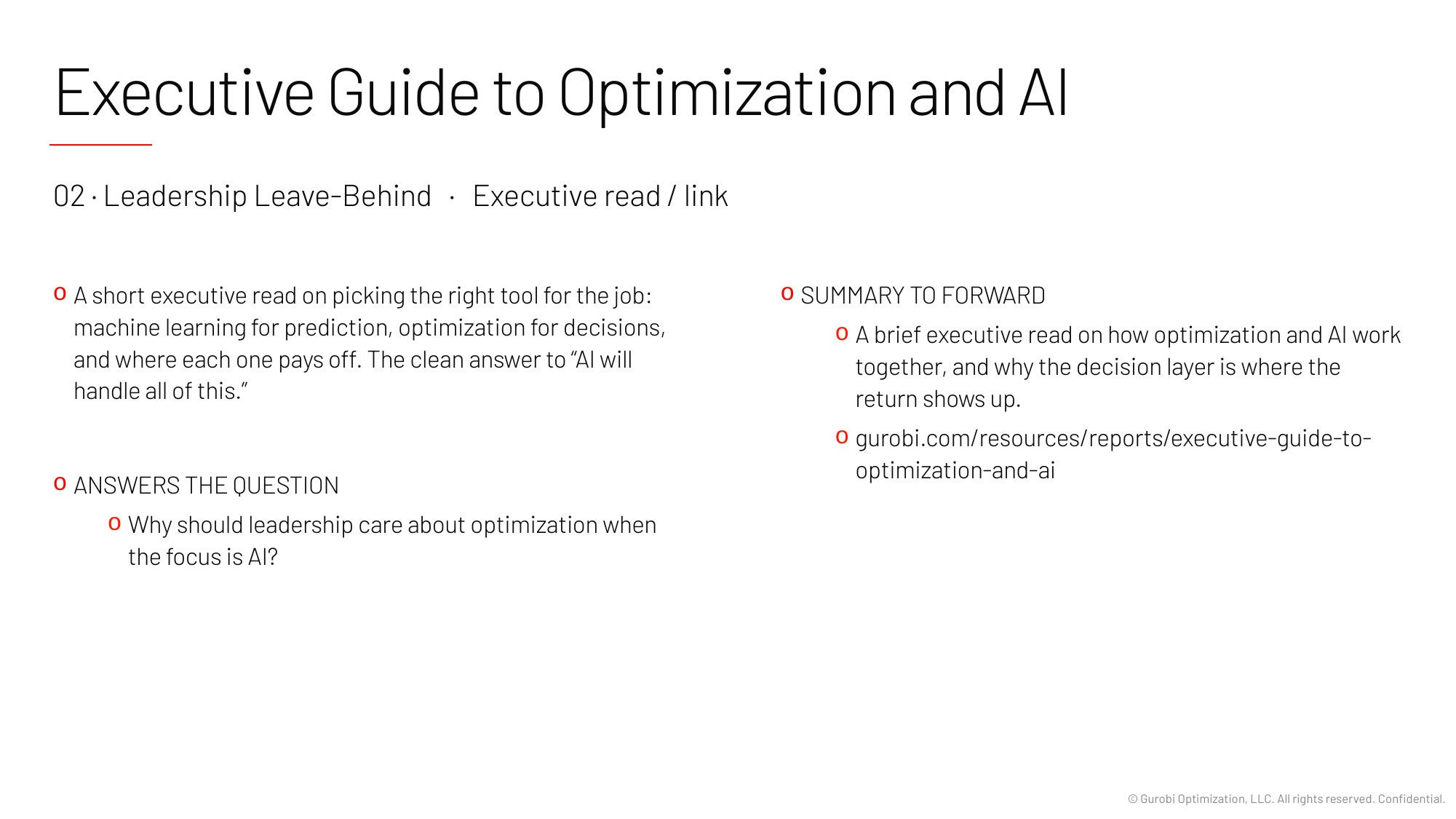

# Executive Guide to Optimization and AI
02 · Leadership Leave-Behind   ·   Executive read / link
A short executive read on picking the right tool for the job: machine learning for prediction, optimization for decisions, and where each one pays off. The clean answer to “AI will handle all of this.”

ANSWERS THE QUESTION
Why should leadership care about optimization when the focus is AI?
SUMMARY TO FORWARD
A brief executive read on how optimization and AI work together, and why the decision layer is where the return shows up.
gurobi.com/resources/reports/executive-guide-to-optimization-and-ai